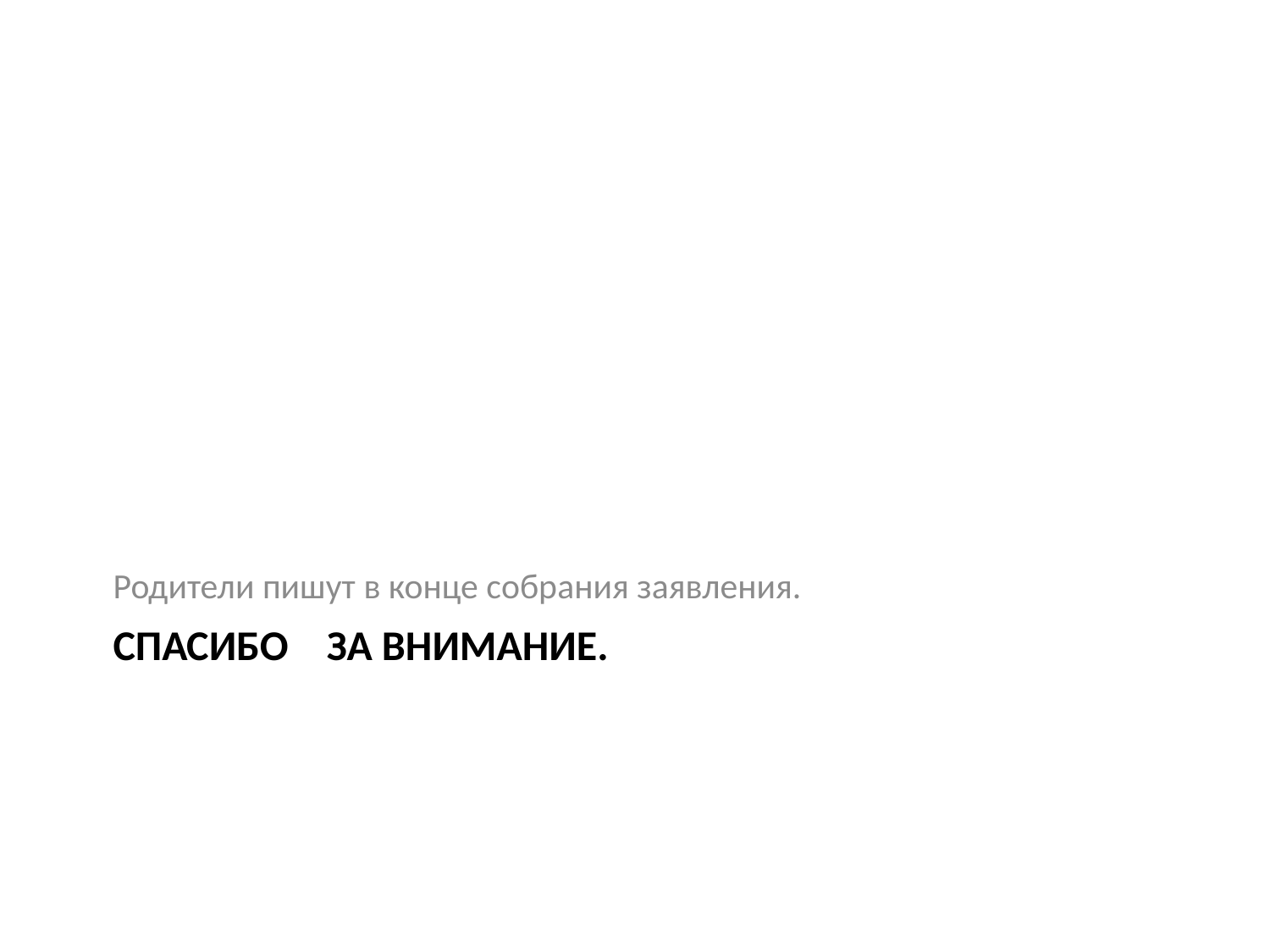

Родители пишут в конце собрания заявления.
# Спасибо    ЗА ВНИМАНИЕ.